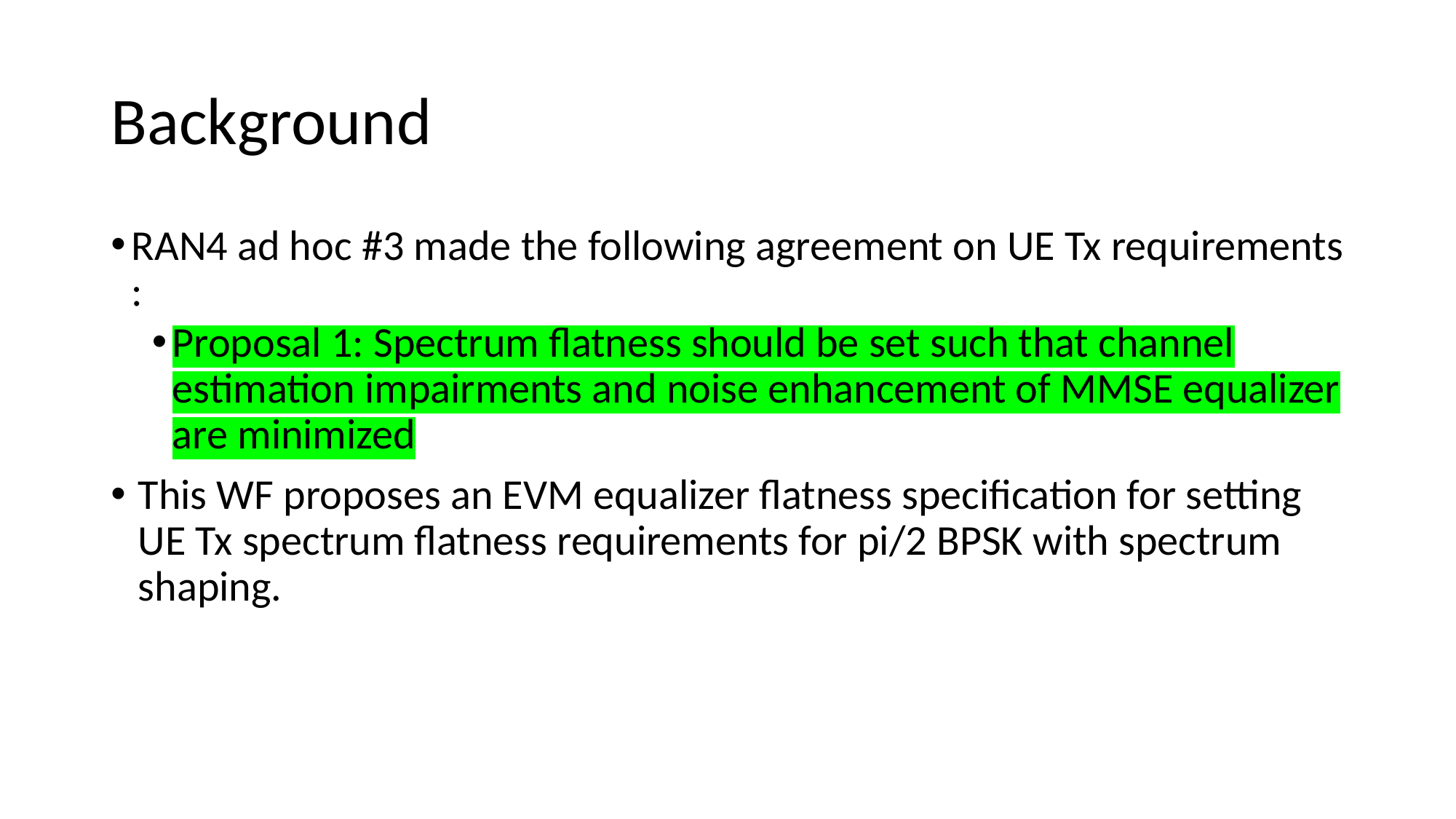

# Background
RAN4 ad hoc #3 made the following agreement on UE Tx requirements :
Proposal 1: Spectrum flatness should be set such that channel estimation impairments and noise enhancement of MMSE equalizer are minimized
This WF proposes an EVM equalizer flatness specification for setting UE Tx spectrum flatness requirements for pi/2 BPSK with spectrum shaping.